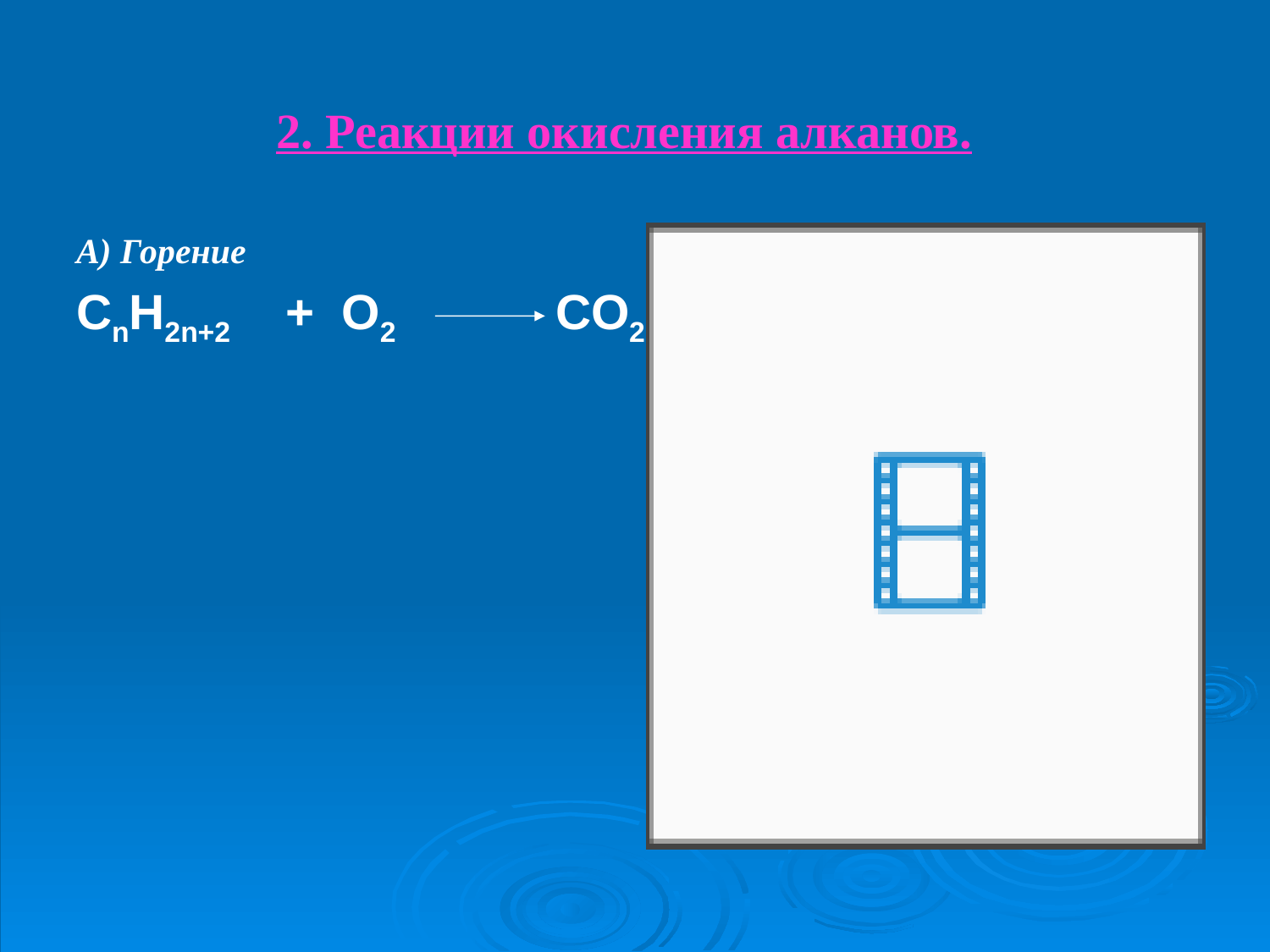

# 2. Реакции окисления алканов.
А) Горение
CnH2n+2    +  O2            CO2      +      H2O